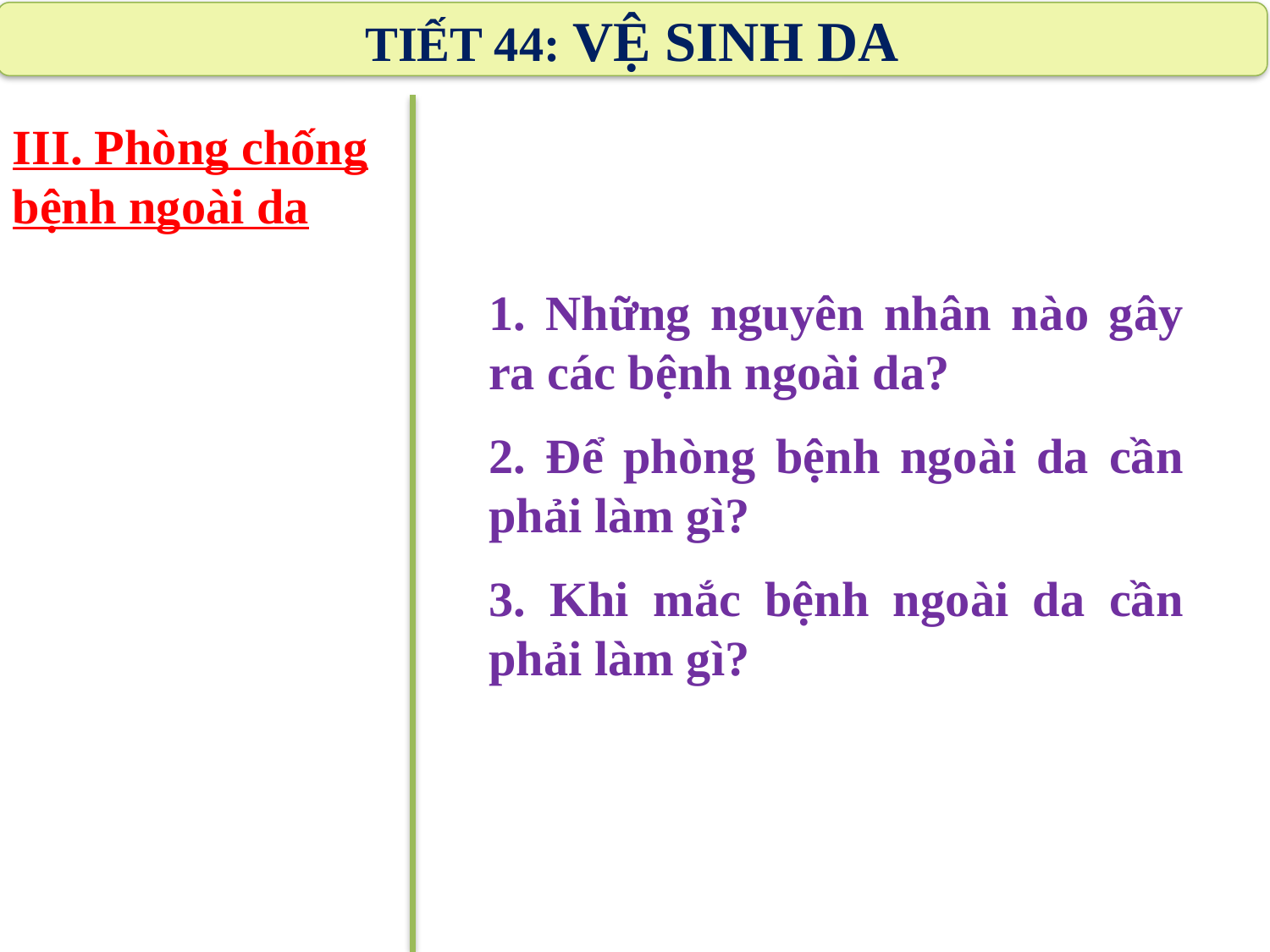

TIẾT 44: VỆ SINH DA
III. Phòng chống bệnh ngoài da
1. Những nguyên nhân nào gây ra các bệnh ngoài da?
2. Để phòng bệnh ngoài da cần phải làm gì?
3. Khi mắc bệnh ngoài da cần phải làm gì?